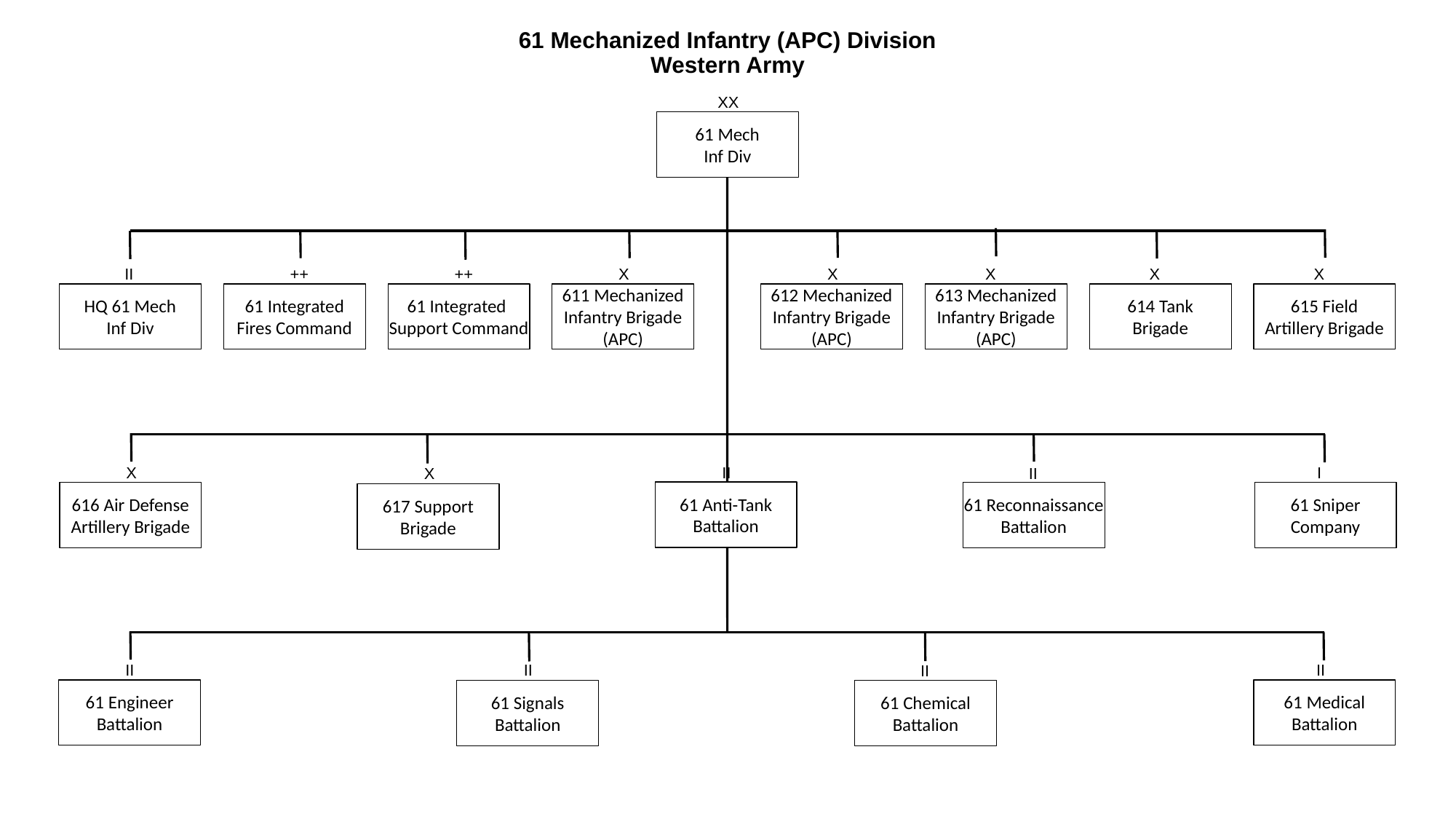

# 61 Mechanized Infantry (APC) Division Western Army
XX
61 Mech
Inf Div
II
++
++
X
X
X
X
X
HQ 61 Mech
Inf Div
61 Integrated
Fires Command
61 Integrated
Support Command
611 Mechanized Infantry Brigade (APC)
612 Mechanized Infantry Brigade (APC)
613 Mechanized Infantry Brigade (APC)
614 Tank
Brigade
615 Field
Artillery Brigade
II
X
I
X
II
61 Anti-Tank
Battalion
61 Reconnaissance
Battalion
616 Air Defense
Artillery Brigade
61 Sniper
Company
617 Support
Brigade
II
II
II
II
61 Engineer
Battalion
61 Medical
Battalion
61 Signals
Battalion
61 Chemical
Battalion